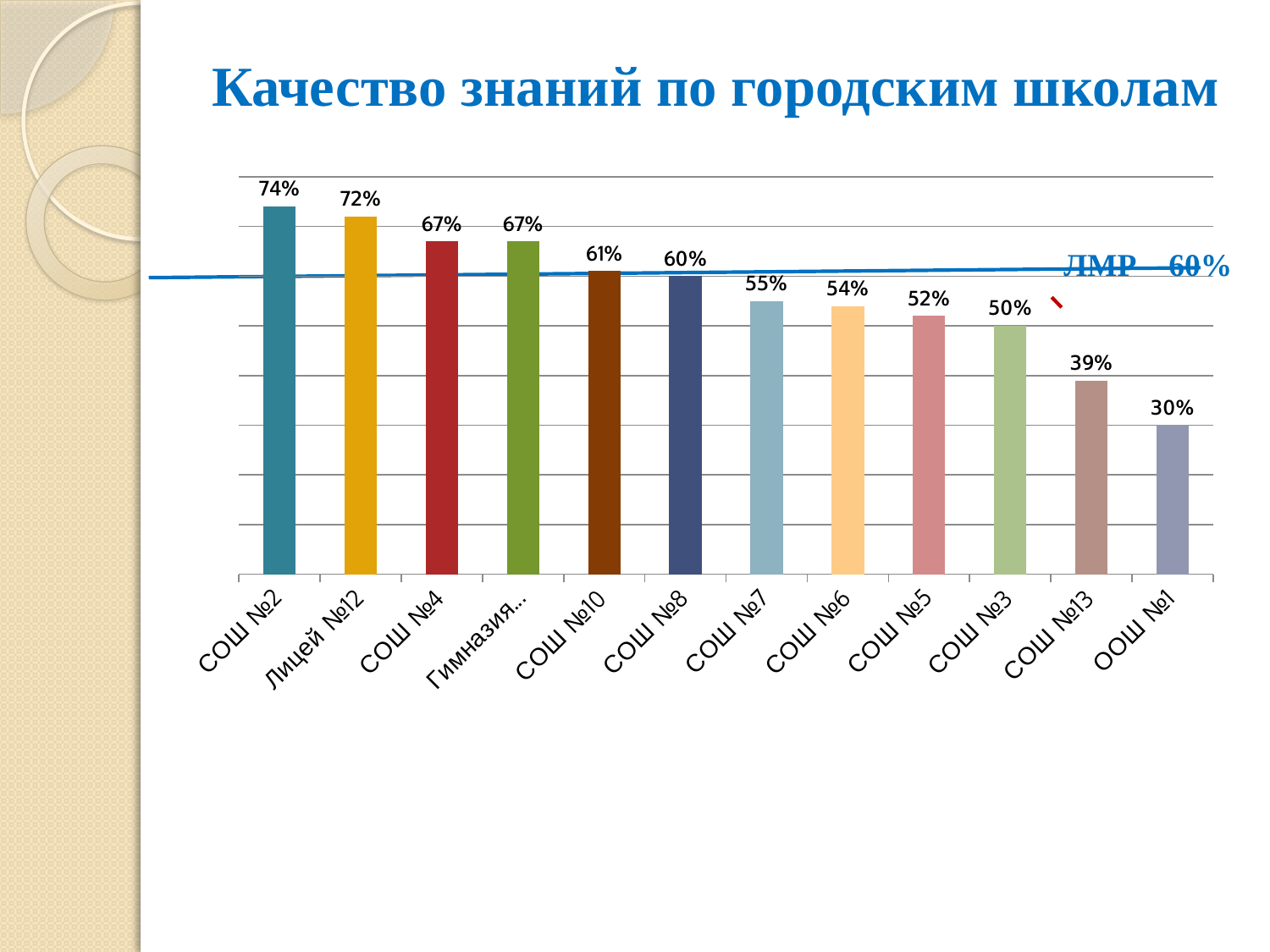

# Качество знаний по городским школам

### Chart

| Category |  |
|---|---|
| СОШ №2 | 0.74 |
| Лицей №12 | 0.72 |
| СОШ №4 | 0.67 |
| Гимназия №11 | 0.67 |
| СОШ №10 | 0.61 |
| СОШ №8 | 0.6 |
| СОШ №7 | 0.55 |
| СОШ №6 | 0.54 |
| СОШ №5 | 0.52 |
| СОШ №3 | 0.5 |
| СОШ №13 | 0.39 |
| ООШ №1 | 0.3 |
ЛМР – 60%